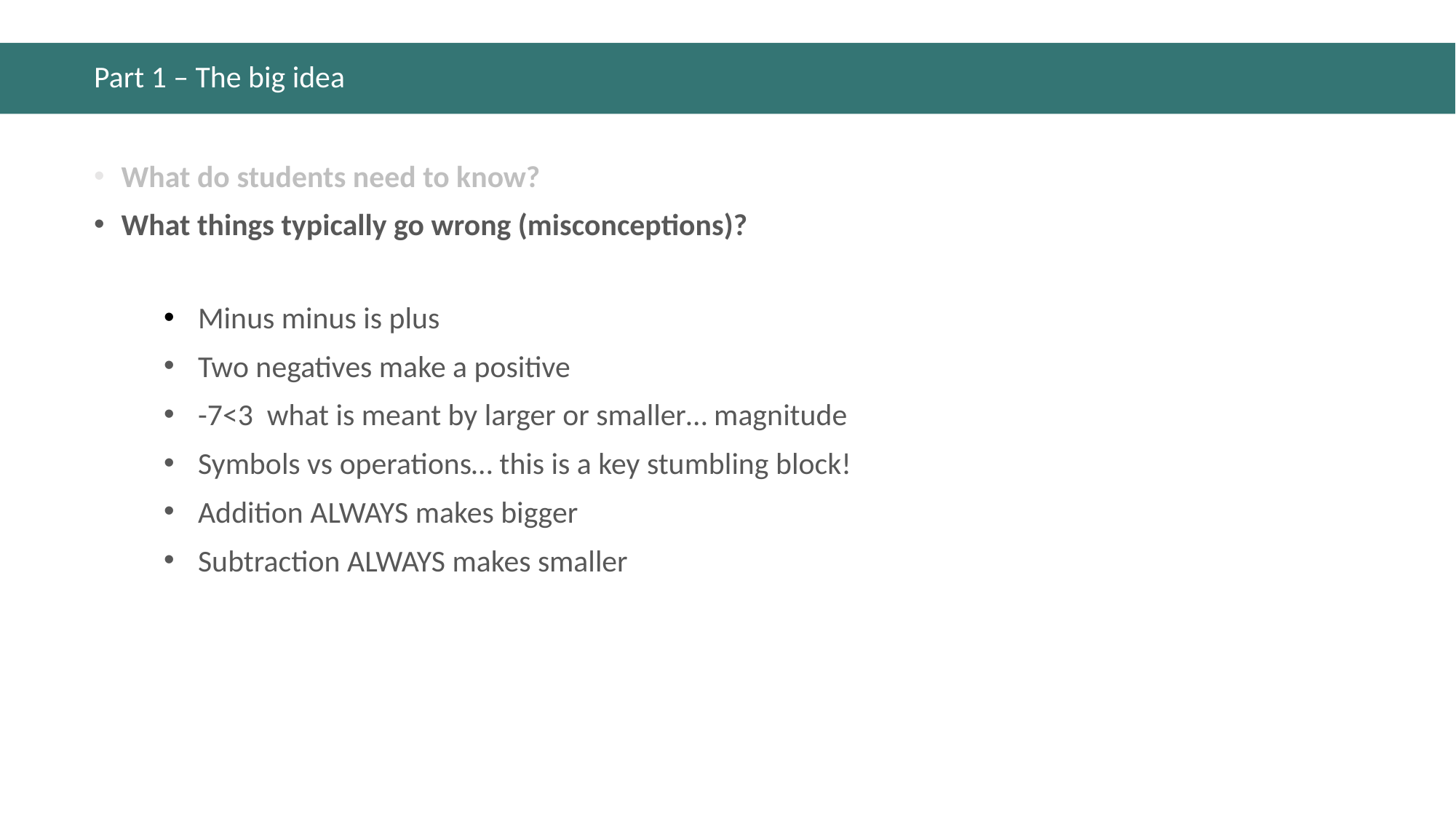

# Part 1 – The big idea
What do students need to know?
What things typically go wrong (misconceptions)?

Minus minus is plus
Two negatives make a positive
-7<3  what is meant by larger or smaller… magnitude
Symbols vs operations… this is a key stumbling block!
Addition ALWAYS makes bigger
Subtraction ALWAYS makes smaller